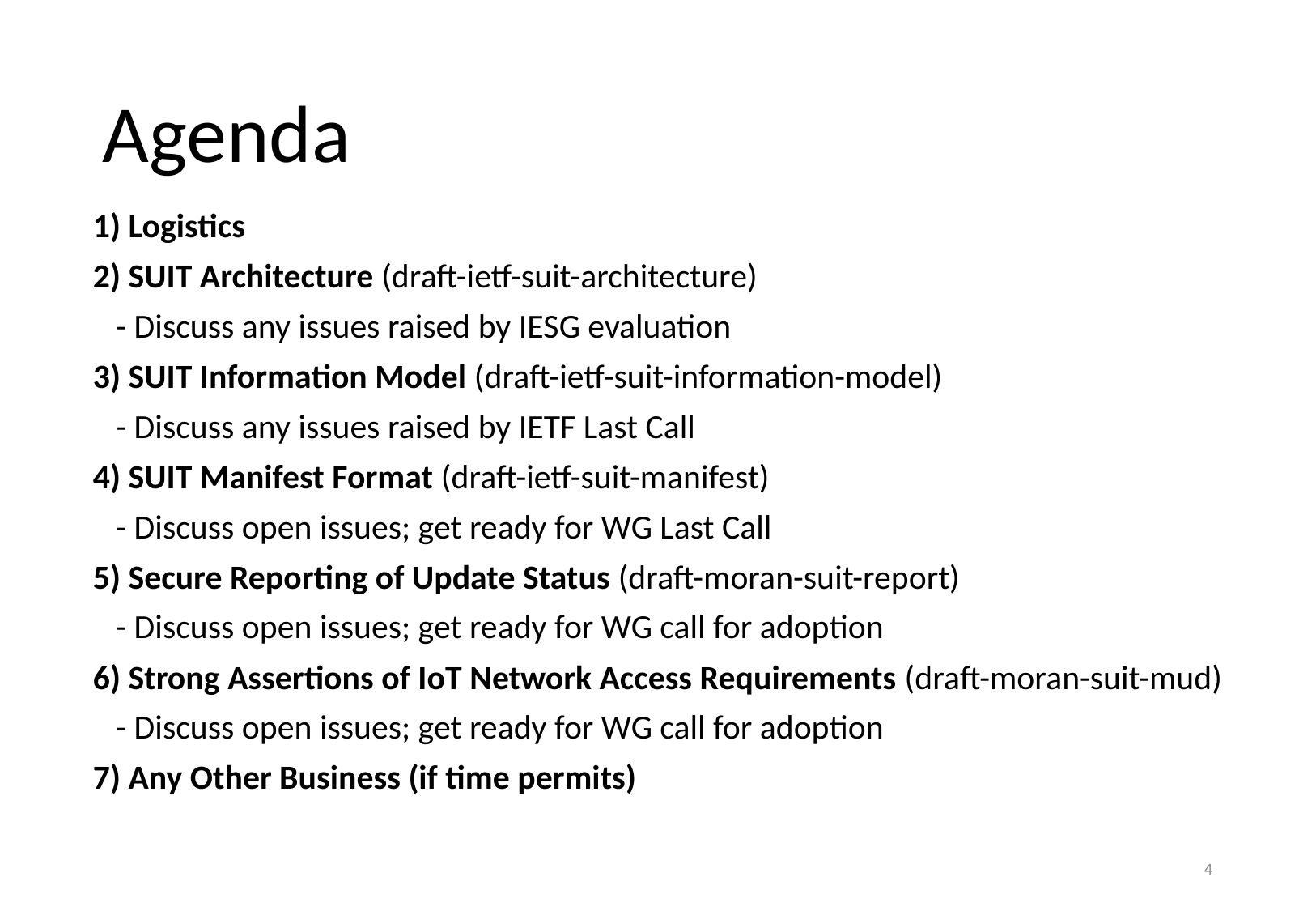

# Agenda
1) Logistics
2) SUIT Architecture (draft-ietf-suit-architecture)
   - Discuss any issues raised by IESG evaluation
3) SUIT Information Model (draft-ietf-suit-information-model)
   - Discuss any issues raised by IETF Last Call
4) SUIT Manifest Format (draft-ietf-suit-manifest)
   - Discuss open issues; get ready for WG Last Call
5) Secure Reporting of Update Status (draft-moran-suit-report)
   - Discuss open issues; get ready for WG call for adoption
6) Strong Assertions of IoT Network Access Requirements (draft-moran-suit-mud)
   - Discuss open issues; get ready for WG call for adoption
7) Any Other Business (if time permits)
4